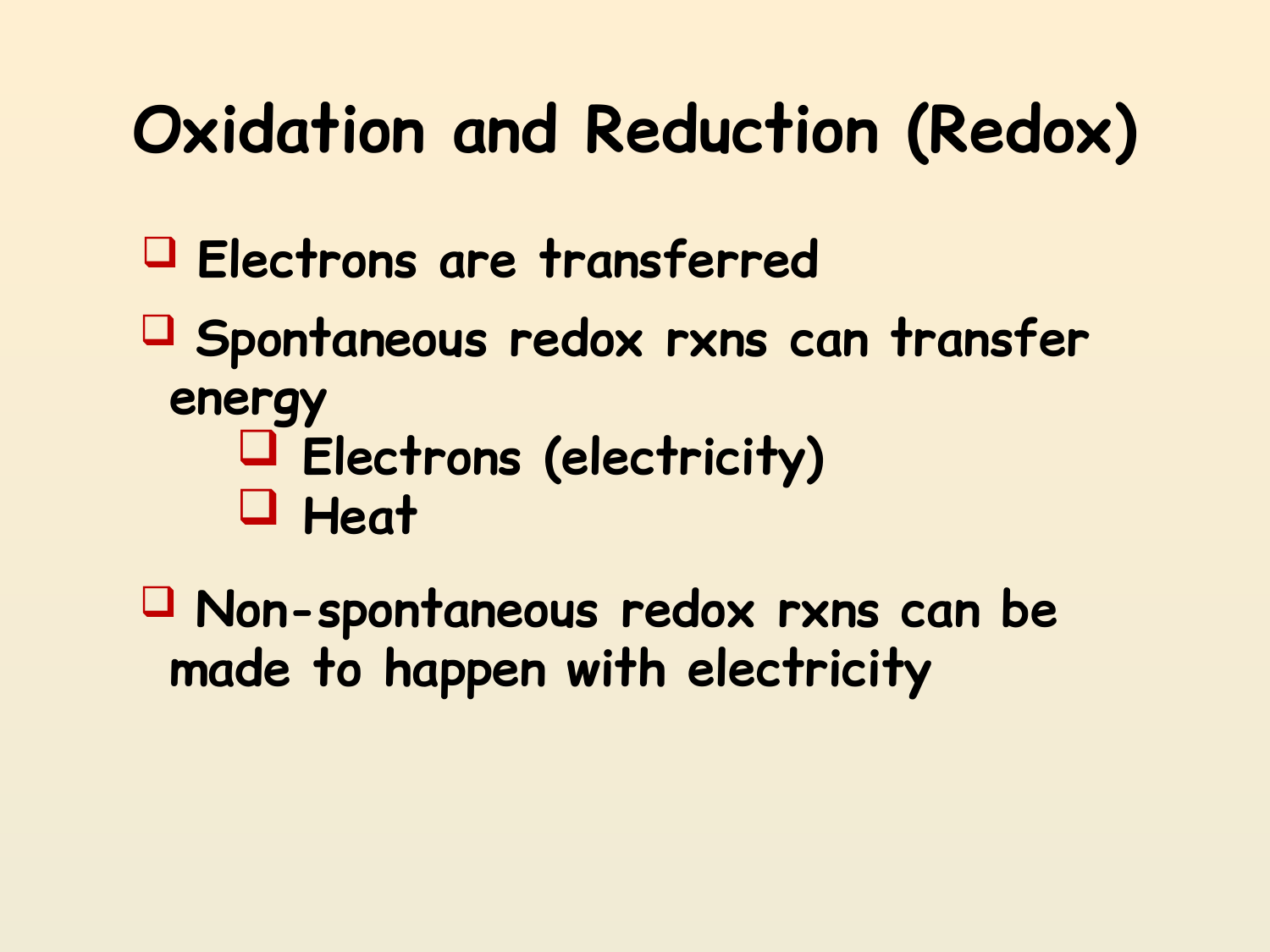

# Oxidation and Reduction (Redox)
 Electrons are transferred
 Spontaneous redox rxns can transfer energy
 Electrons (electricity)
 Heat
 Non-spontaneous redox rxns can be made to happen with electricity